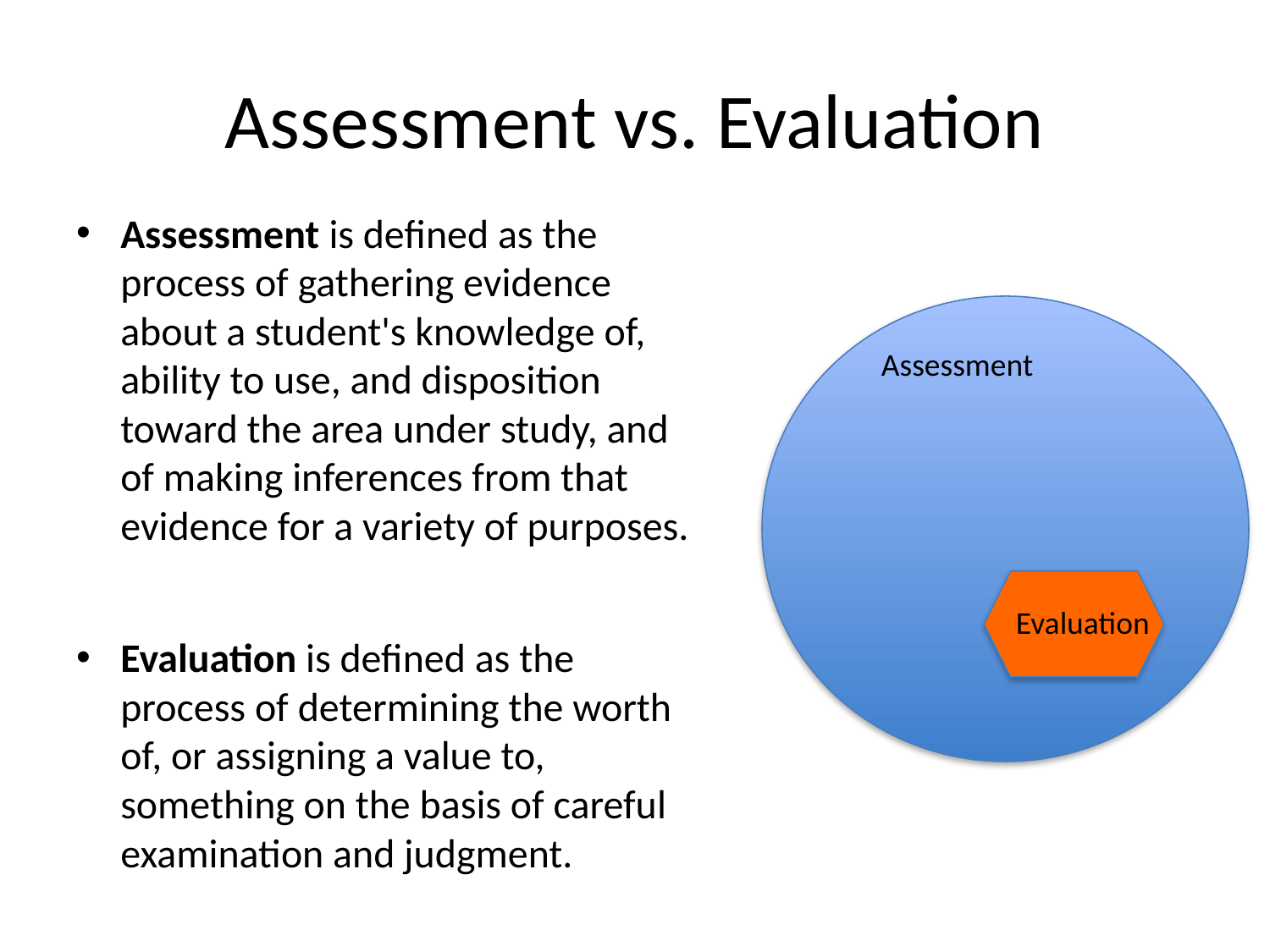

# Assessment vs. Evaluation
Assessment is defined as the process of gathering evidence about a student's knowledge of, ability to use, and disposition toward the area under study, and of making inferences from that evidence for a variety of purposes.

Evaluation is defined as the process of determining the worth of, or assigning a value to, something on the basis of careful examination and judgment.

Assessment

Evaluation